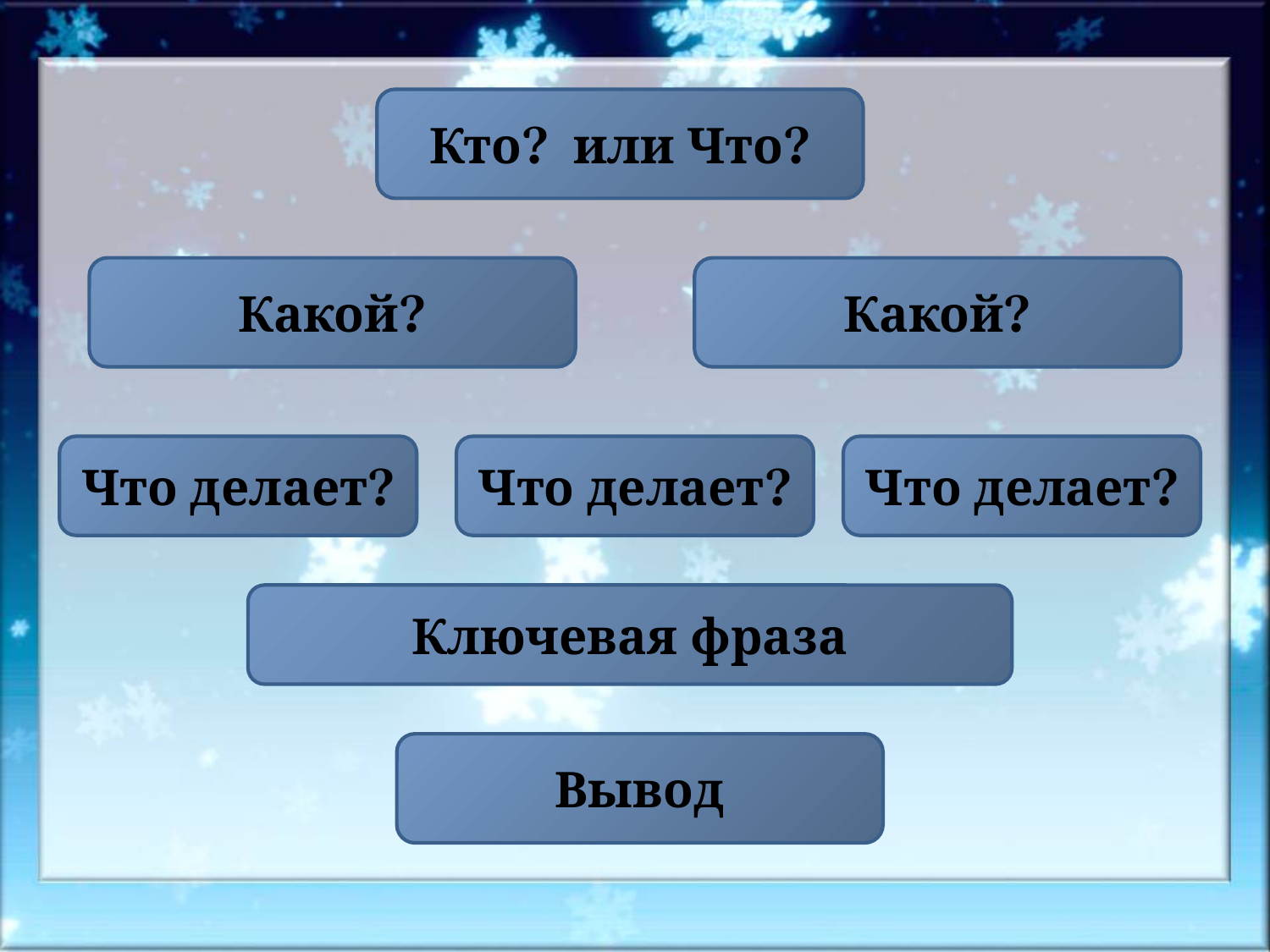

Кто?  или Что?
Какой?
Какой?
Что делает?
Что делает?
Что делает?
Ключевая фраза
Вывод